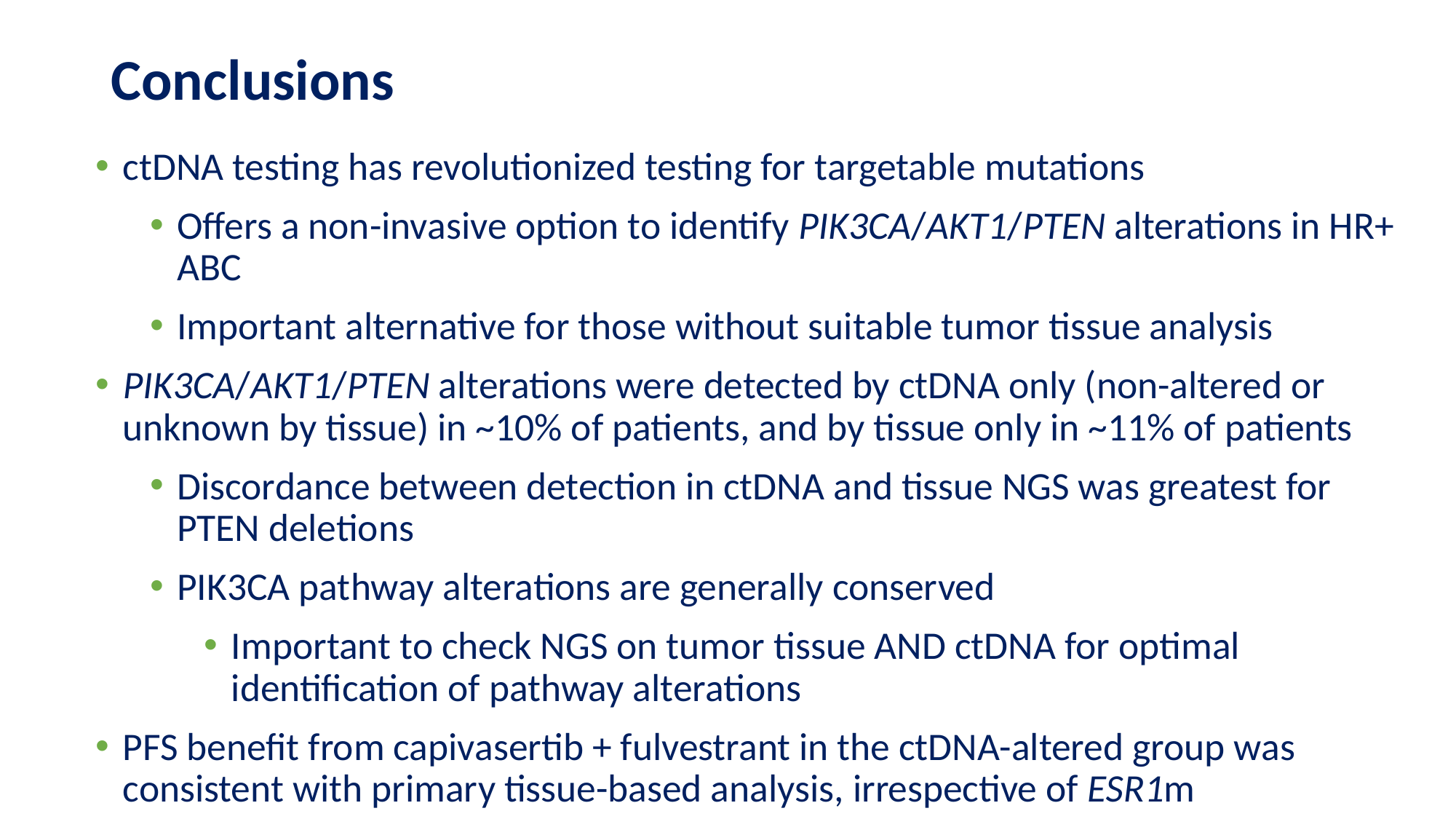

# Conclusions
ctDNA testing has revolutionized testing for targetable mutations
Offers a non-invasive option to identify PIK3CA/AKT1/PTEN alterations in HR+ ABC
Important alternative for those without suitable tumor tissue analysis
PIK3CA/AKT1/PTEN alterations were detected by ctDNA only (non-altered or unknown by tissue) in ~10% of patients, and by tissue only in ~11% of patients
Discordance between detection in ctDNA and tissue NGS was greatest for PTEN deletions
PIK3CA pathway alterations are generally conserved
Important to check NGS on tumor tissue AND ctDNA for optimal identification of pathway alterations
PFS benefit from capivasertib + fulvestrant in the ctDNA-altered group was consistent with primary tissue-based analysis, irrespective of ESR1m